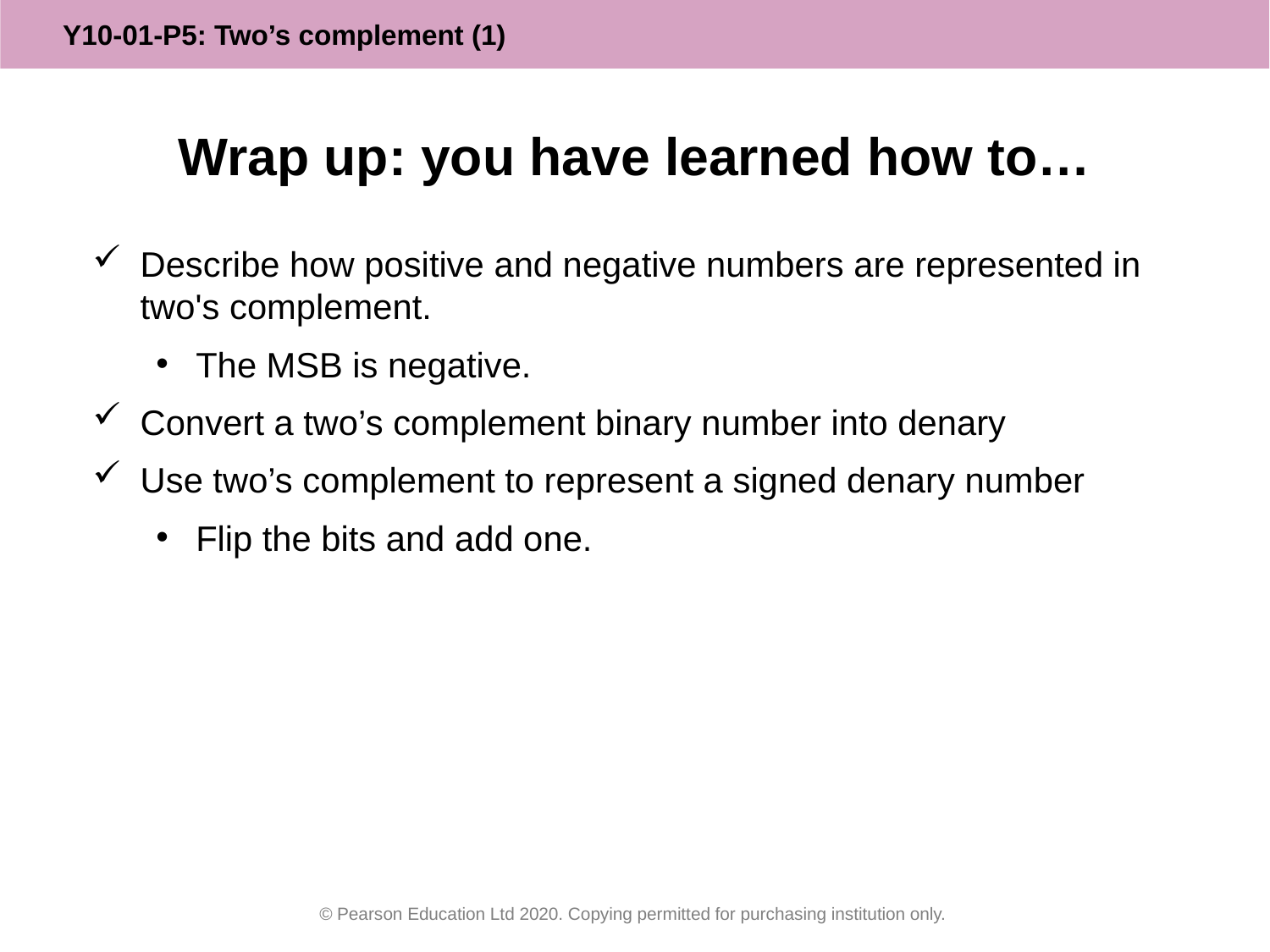

# Wrap up: you have learned how to…
Describe how positive and negative numbers are represented in two's complement.
The MSB is negative.
Convert a two’s complement binary number into denary
Use two’s complement to represent a signed denary number
Flip the bits and add one.

© Pearson Education Ltd 2020. Copying permitted for purchasing institution only.